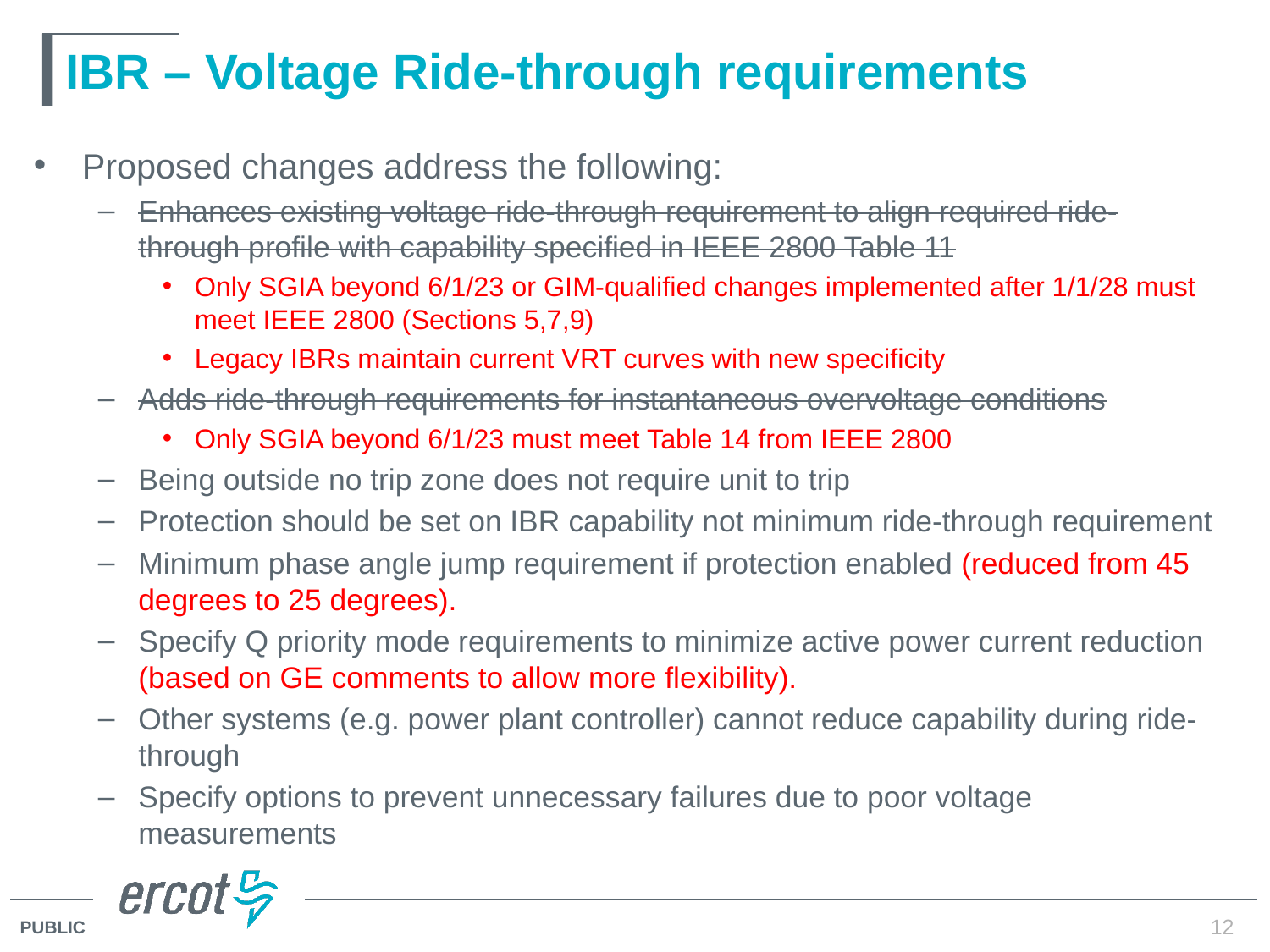

# IBR – Voltage Ride-through requirements
Proposed changes address the following:
Enhances existing voltage ride-through requirement to align required ride-through profile with capability specified in IEEE 2800 Table 11
Only SGIA beyond 6/1/23 or GIM-qualified changes implemented after 1/1/28 must meet IEEE 2800 (Sections 5,7,9)
Legacy IBRs maintain current VRT curves with new specificity
Adds ride-through requirements for instantaneous overvoltage conditions
Only SGIA beyond 6/1/23 must meet Table 14 from IEEE 2800
Being outside no trip zone does not require unit to trip
Protection should be set on IBR capability not minimum ride-through requirement
Minimum phase angle jump requirement if protection enabled (reduced from 45 degrees to 25 degrees).
Specify Q priority mode requirements to minimize active power current reduction (based on GE comments to allow more flexibility).
Other systems (e.g. power plant controller) cannot reduce capability during ride-through
Specify options to prevent unnecessary failures due to poor voltage measurements
12